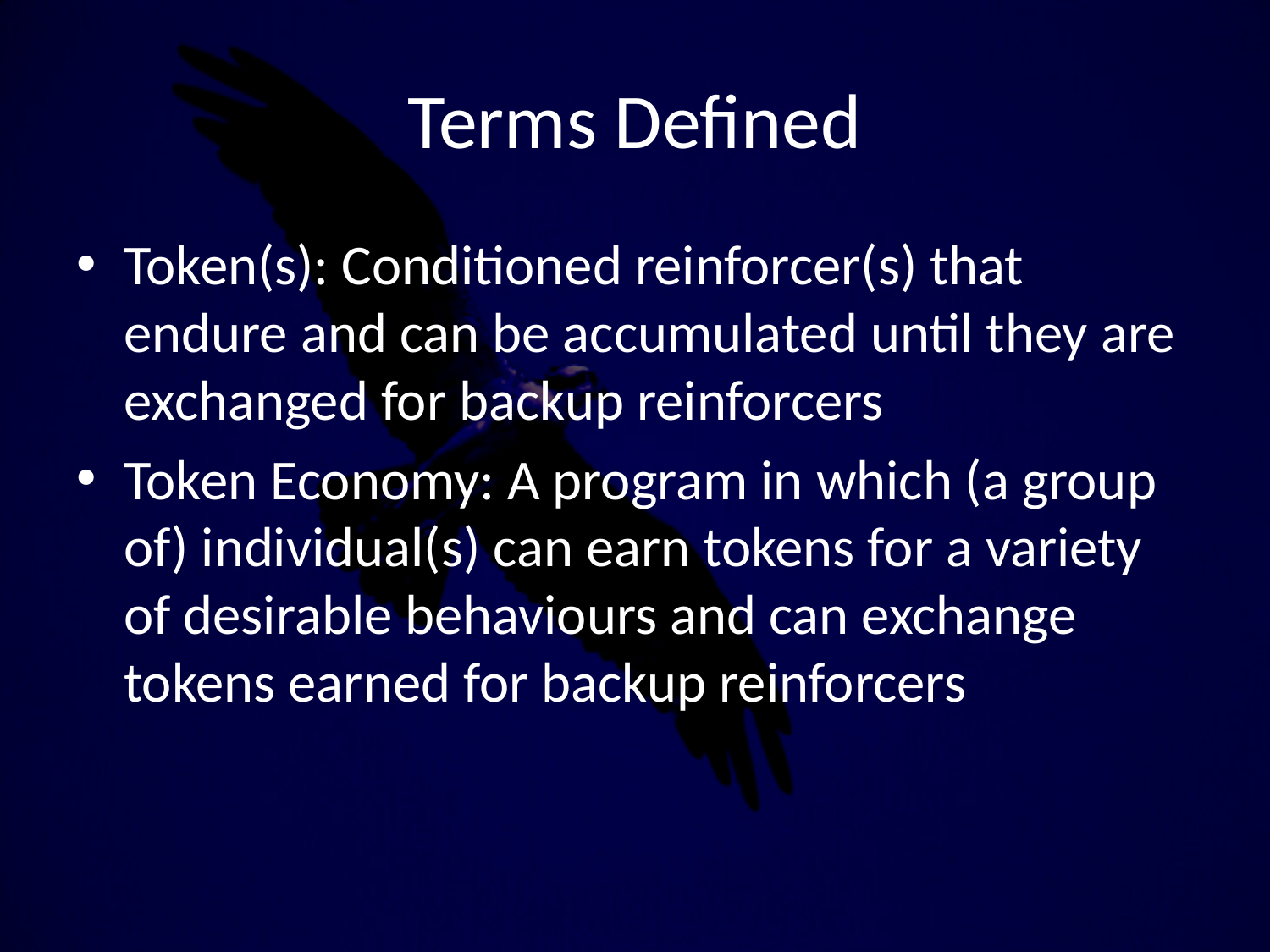

# Terms Defined
Token(s): Conditioned reinforcer(s) that endure and can be accumulated until they are exchanged for backup reinforcers
Token Economy: A program in which (a group of) individual(s) can earn tokens for a variety of desirable behaviours and can exchange tokens earned for backup reinforcers